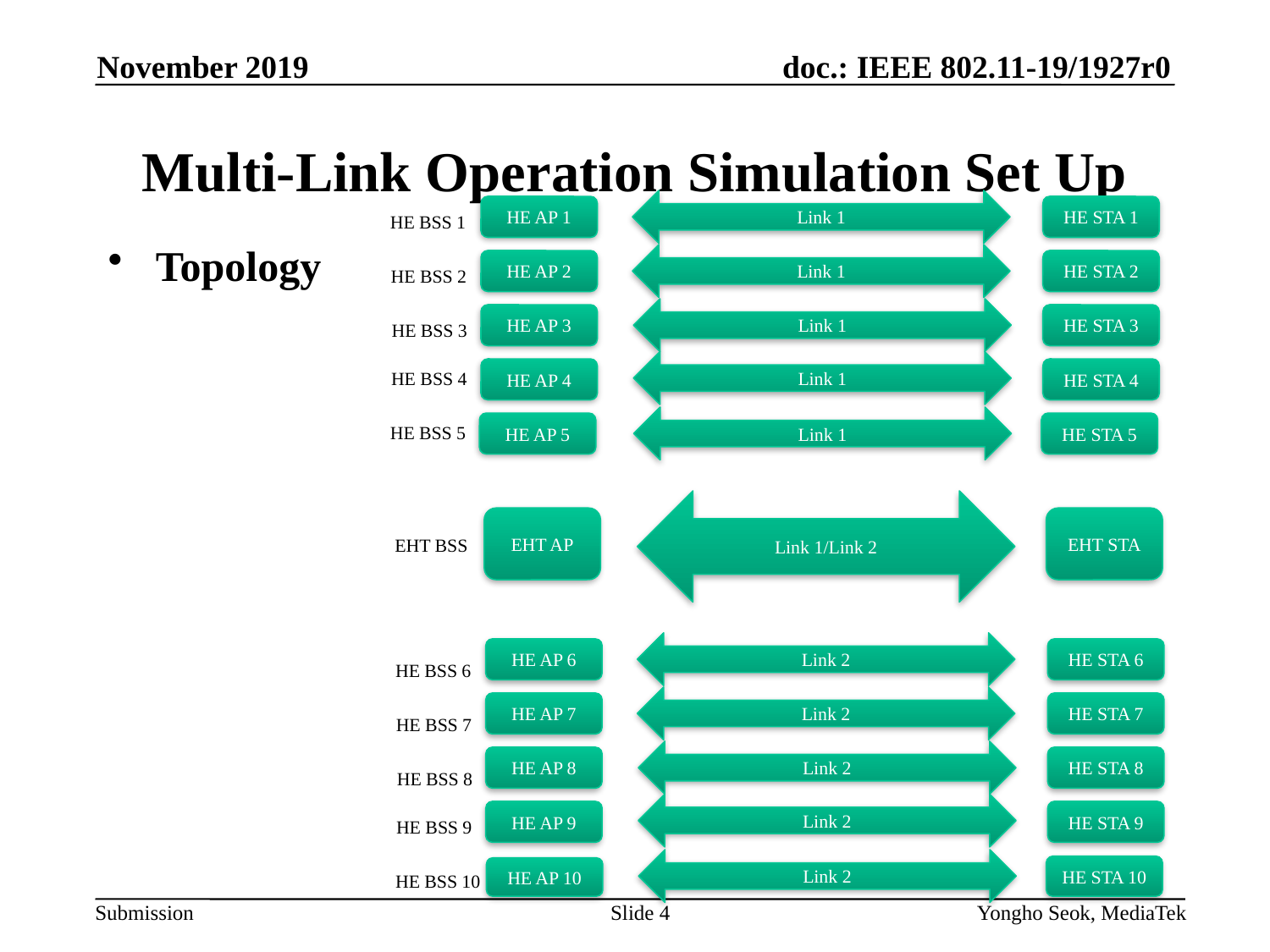

November 2019
# Multi-Link Operation Simulation Set Up
Link 1
HE AP 1
HE STA 1
HE BSS 1
Topology
Link 1
HE AP 2
HE STA 2
HE BSS 2
Link 1
HE AP 3
HE STA 3
HE BSS 3
Link 1
HE AP 4
HE STA 4
HE BSS 4
Link 1
HE AP 5
HE STA 5
HE BSS 5
Link 1/Link 2
EHT AP
EHT STA
EHT BSS
Link 2
HE AP 6
HE STA 6
HE BSS 6
Link 2
HE AP 7
HE STA 7
HE BSS 7
Link 2
HE AP 8
HE STA 8
HE BSS 8
Link 2
HE AP 9
HE STA 9
HE BSS 9
Link 2
HE STA 10
HE AP 10
HE BSS 10
Slide 4
Yongho Seok, MediaTek